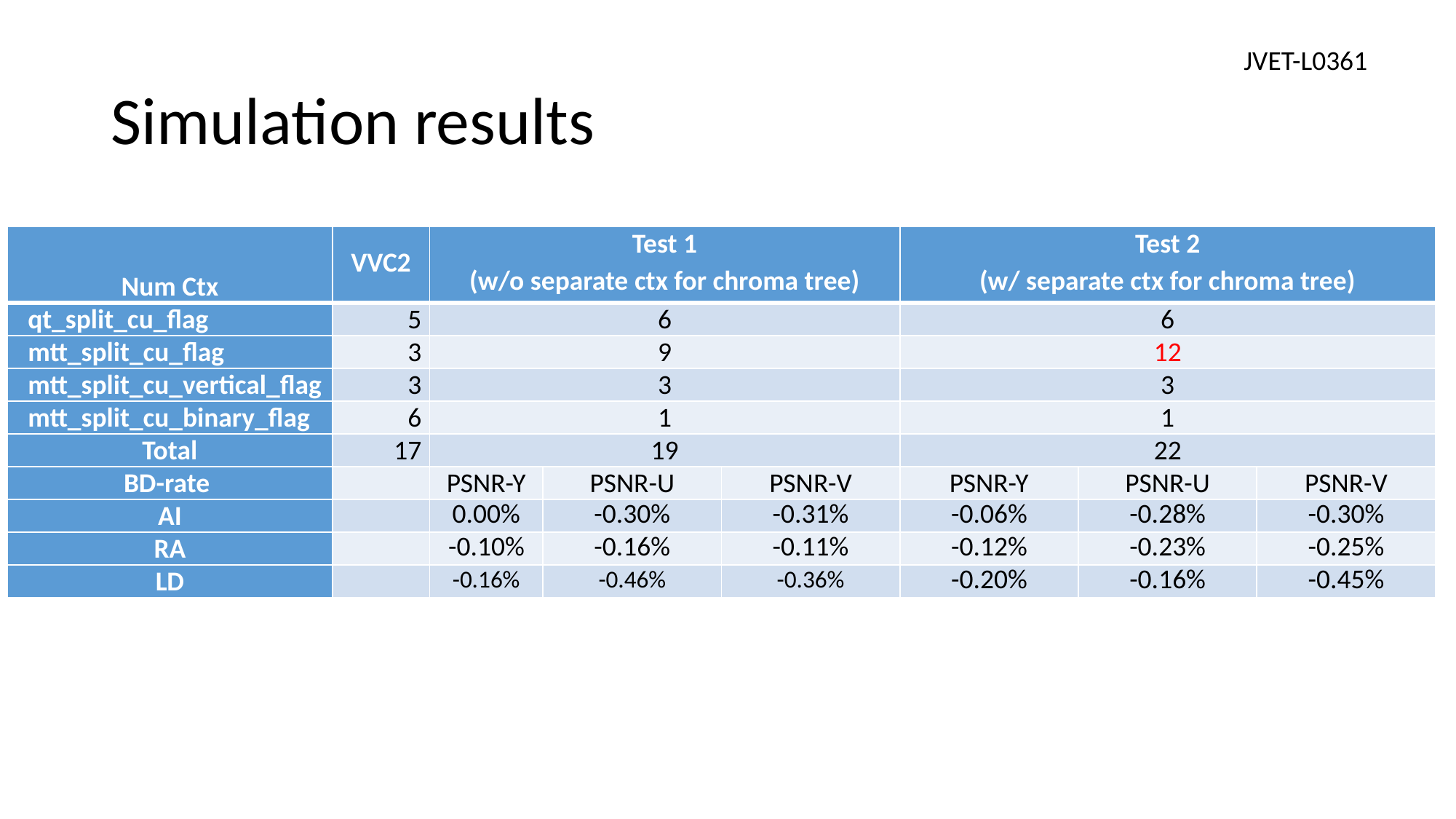

JVET-L0361
# Simulation results
| Num Ctx | VVC2 | Test 1 (w/o separate ctx for chroma tree) |  |  | Test 2 (w/ separate ctx for chroma tree) |  |  |
| --- | --- | --- | --- | --- | --- | --- | --- |
| qt\_split\_cu\_flag | 5 | 6 |  |  | 6 |  |  |
| mtt\_split\_cu\_flag | 3 | 9 |  |  | 12 |  |  |
| mtt\_split\_cu\_vertical\_flag | 3 | 3 |  |  | 3 |  |  |
| mtt\_split\_cu\_binary\_flag | 6 | 1 |  |  | 1 |  |  |
| Total | 17 | 19 |  |  | 22 |  |  |
| BD-rate |  | PSNR-Y | PSNR-U | PSNR-V | PSNR-Y | PSNR-U | PSNR-V |
| AI |  | 0.00% | -0.30% | -0.31% | -0.06% | -0.28% | -0.30% |
| RA |  | -0.10% | -0.16% | -0.11% | -0.12% | -0.23% | -0.25% |
| LD |  | -0.16% | -0.46% | -0.36% | -0.20% | -0.16% | -0.45% |